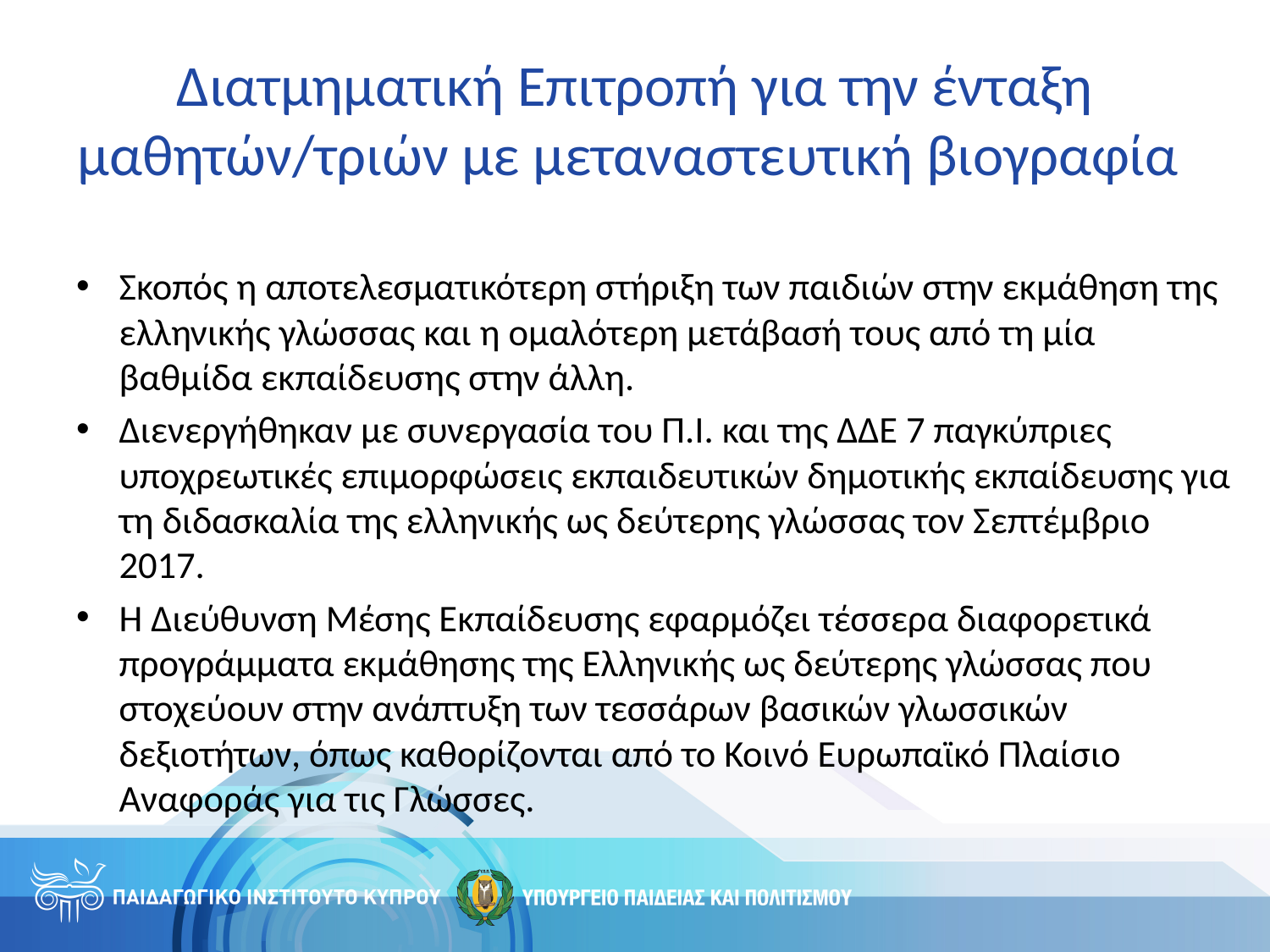

# Διατμηματική Επιτροπή για την ένταξη μαθητών/τριών με μεταναστευτική βιογραφία
Σκοπός η αποτελεσματικότερη στήριξη των παιδιών στην εκμάθηση της ελληνικής γλώσσας και η ομαλότερη μετάβασή τους από τη μία βαθμίδα εκπαίδευσης στην άλλη.
Διενεργήθηκαν με συνεργασία του Π.Ι. και της ΔΔΕ 7 παγκύπριες υποχρεωτικές επιμορφώσεις εκπαιδευτικών δημοτικής εκπαίδευσης για τη διδασκαλία της ελληνικής ως δεύτερης γλώσσας τον Σεπτέμβριο 2017.
Η Διεύθυνση Μέσης Εκπαίδευσης εφαρμόζει τέσσερα διαφορετικά προγράμματα εκμάθησης της Ελληνικής ως δεύτερης γλώσσας που στοχεύουν στην ανάπτυξη των τεσσάρων βασικών γλωσσικών δεξιοτήτων, όπως καθορίζονται από το Κοινό Ευρωπαϊκό Πλαίσιο Αναφοράς για τις Γλώσσες.